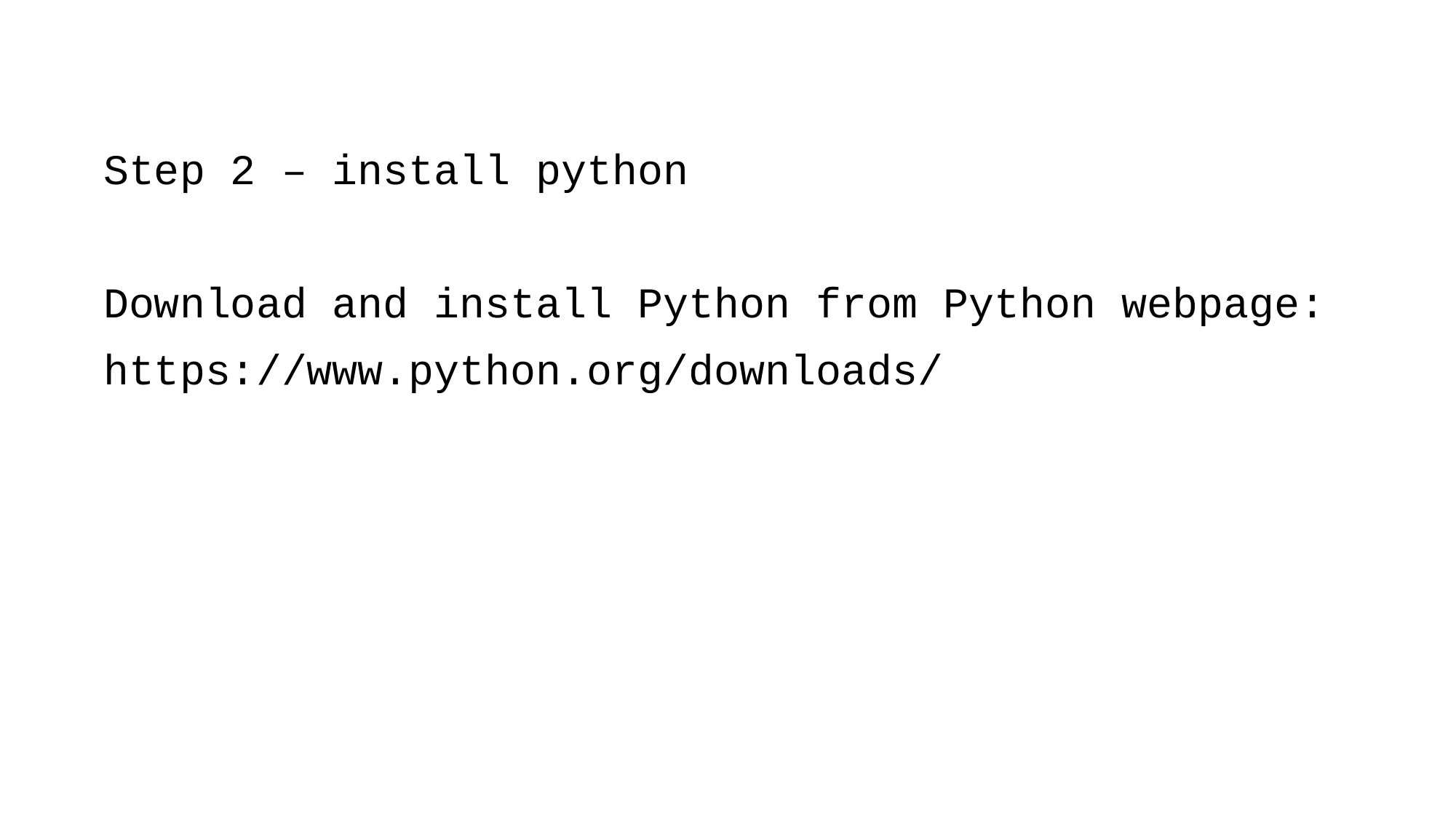

Step 2 – install python

Download and install Python from Python webpage:
https://www.python.org/downloads/